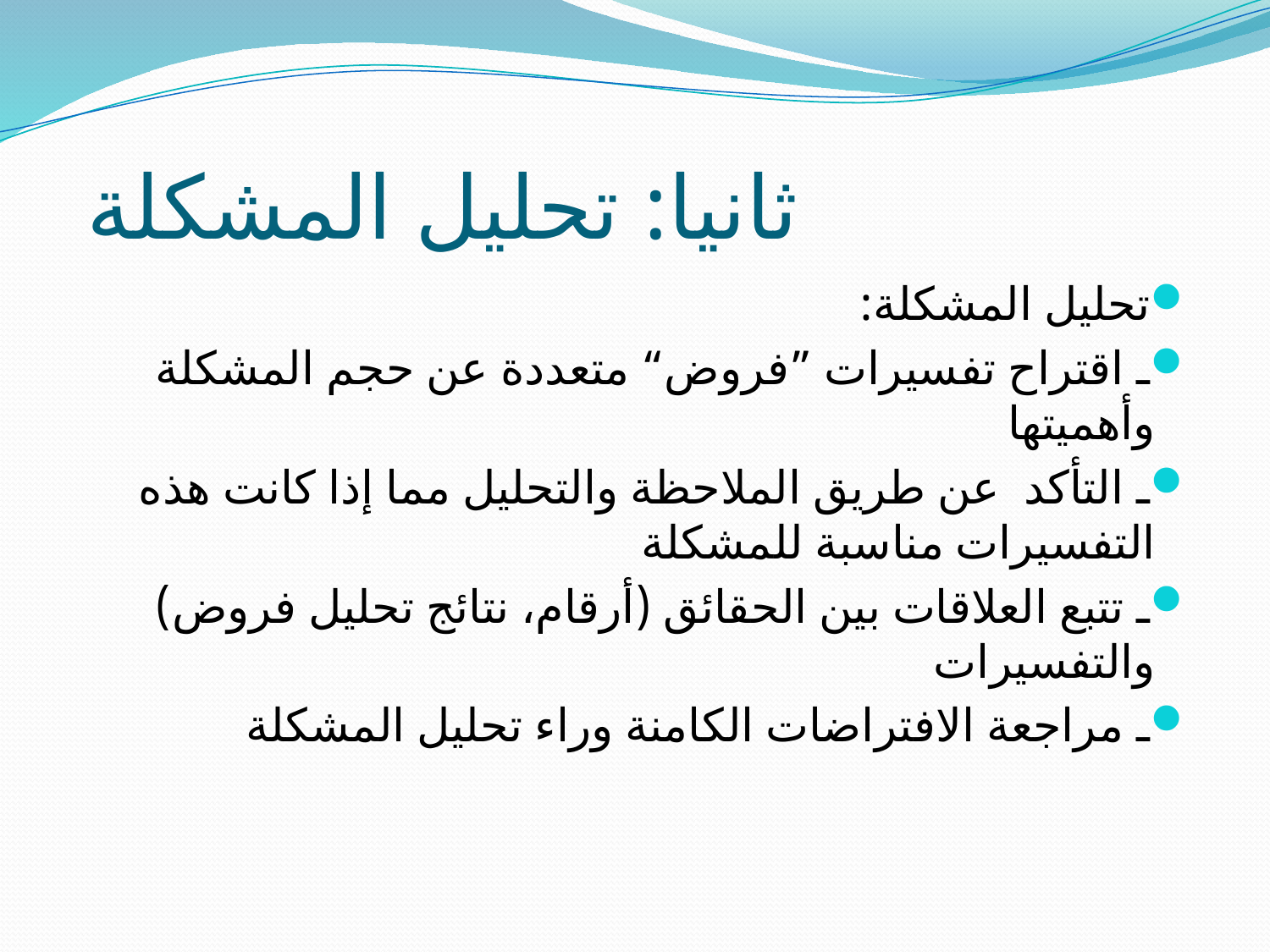

# ثانيا: تحليل المشكلة
تحليل المشكلة:
ـ اقتراح تفسيرات ”فروض“ متعددة عن حجم المشكلة وأهميتها
ـ التأكد  عن طريق الملاحظة والتحليل مما إذا كانت هذه التفسيرات مناسبة للمشكلة
ـ تتبع العلاقات بين الحقائق (أرقام، نتائج تحليل فروض)  والتفسيرات
ـ مراجعة الافتراضات الكامنة وراء تحليل المشكلة